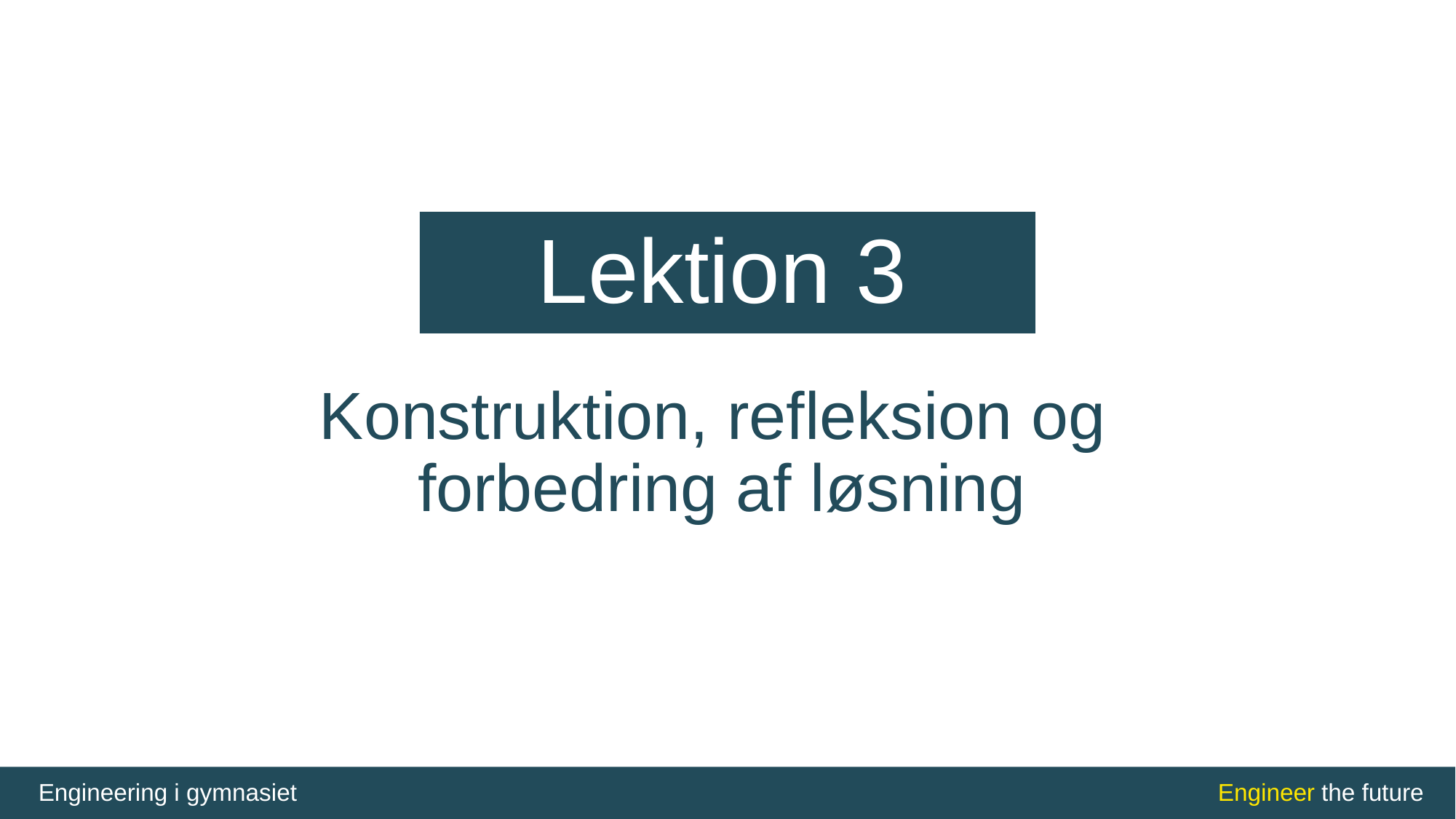

# Konstruktion, refleksion og forbedring af løsning
Lektion 3